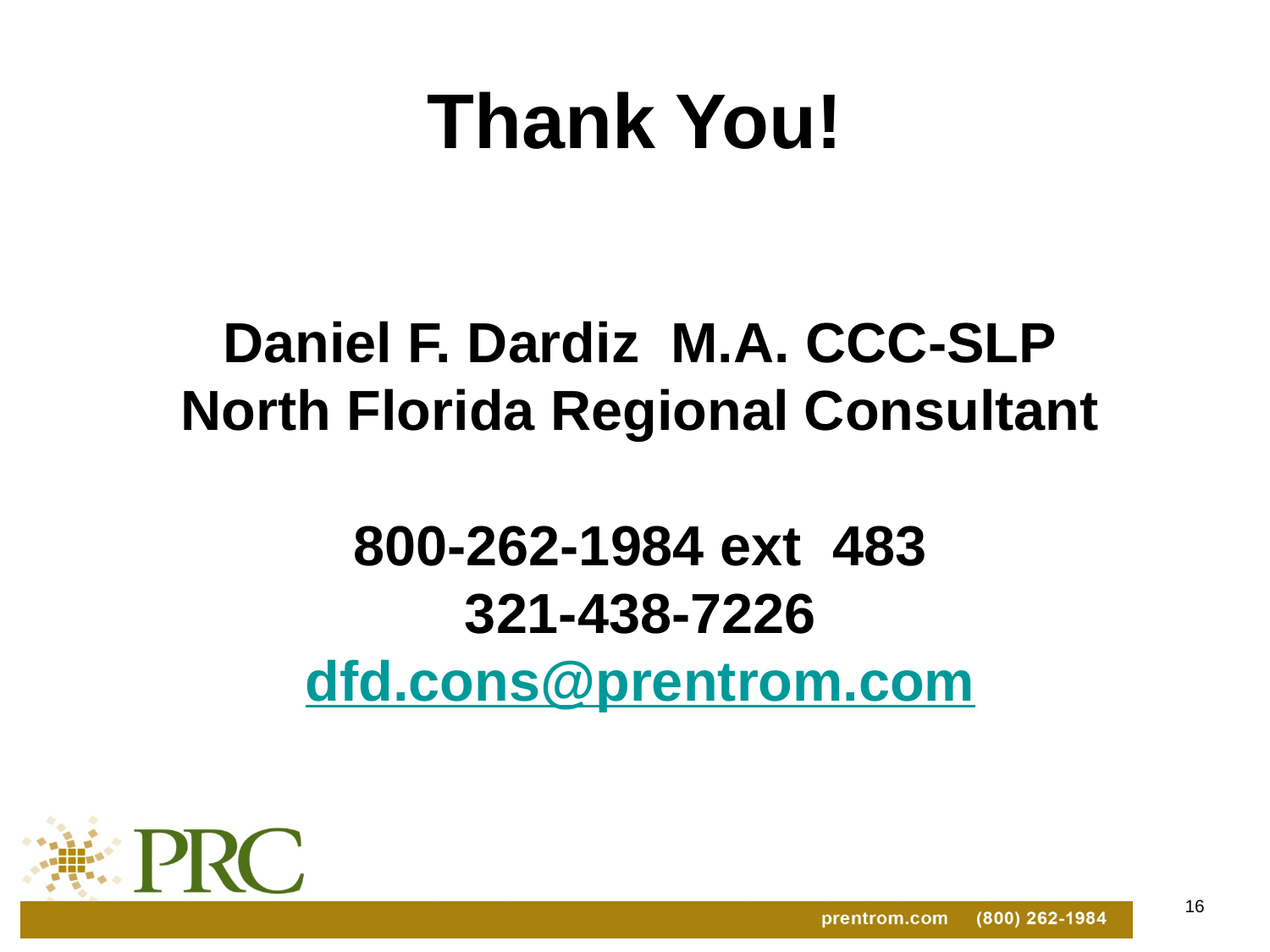

# Thank You!
Daniel F. Dardiz  M.A. CCC-SLP
North Florida Regional Consultant
800-262-1984 ext  483
321-438-7226
dfd.cons@prentrom.com

16